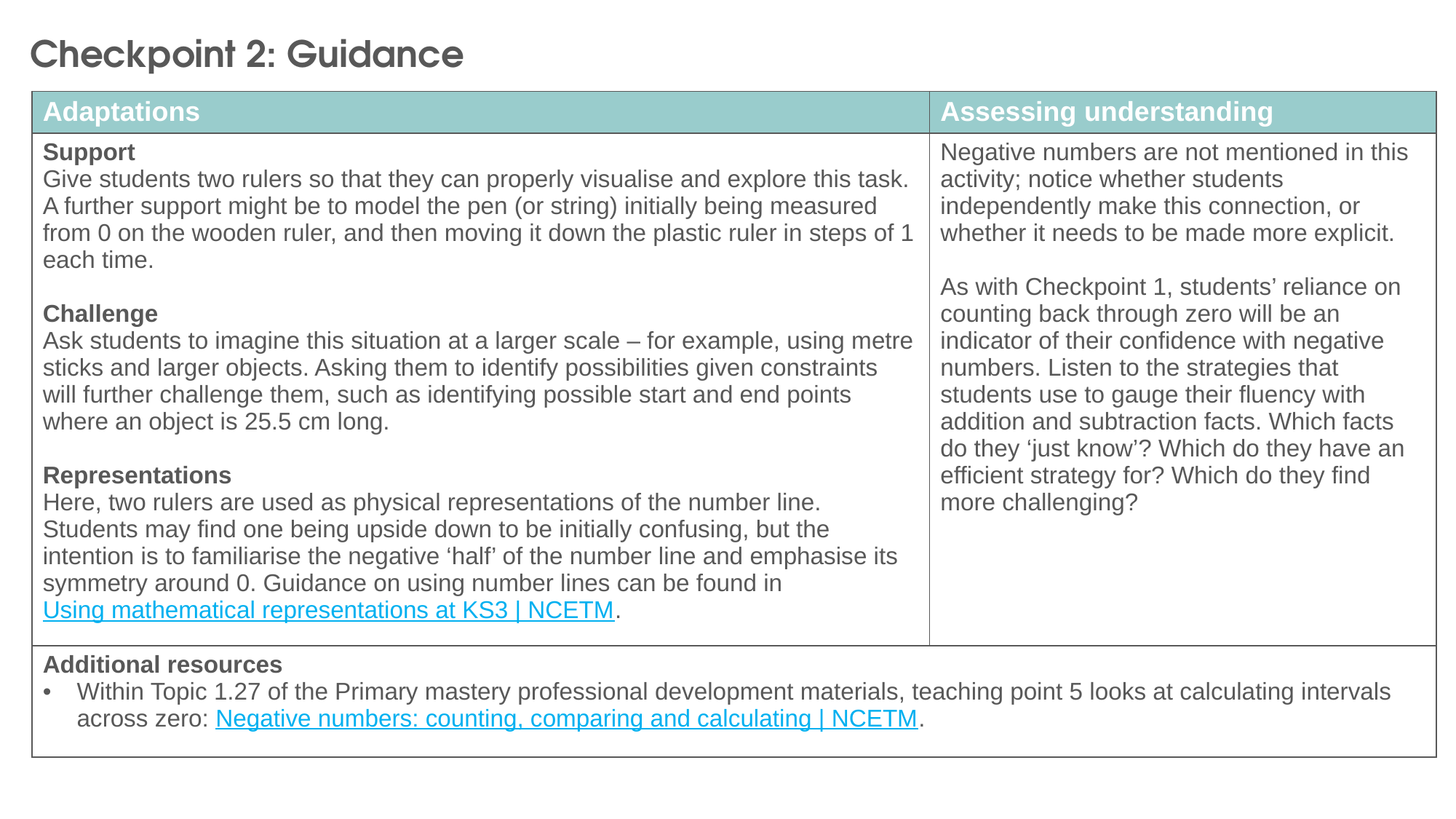

Checkpoint 2: Guidance
| Adaptations | Assessing understanding |
| --- | --- |
| Support Give students two rulers so that they can properly visualise and explore this task. A further support might be to model the pen (or string) initially being measured from 0 on the wooden ruler, and then moving it down the plastic ruler in steps of 1 each time. Challenge Ask students to imagine this situation at a larger scale – for example, using metre sticks and larger objects. Asking them to identify possibilities given constraints will further challenge them, such as identifying possible start and end points where an object is 25.5 cm long. Representations Here, two rulers are used as physical representations of the number line. Students may find one being upside down to be initially confusing, but the intention is to familiarise the negative ‘half’ of the number line and emphasise its symmetry around 0. Guidance on using number lines can be found in Using mathematical representations at KS3 | NCETM. | Negative numbers are not mentioned in this activity; notice whether students independently make this connection, or whether it needs to be made more explicit. As with Checkpoint 1, students’ reliance on counting back through zero will be an indicator of their confidence with negative numbers. Listen to the strategies that students use to gauge their fluency with addition and subtraction facts. Which facts do they ‘just know’? Which do they have an efficient strategy for? Which do they find more challenging? |
| Additional resources Within Topic 1.27 of the Primary mastery professional development materials, teaching point 5 looks at calculating intervals across zero: Negative numbers: counting, comparing and calculating | NCETM. |  |